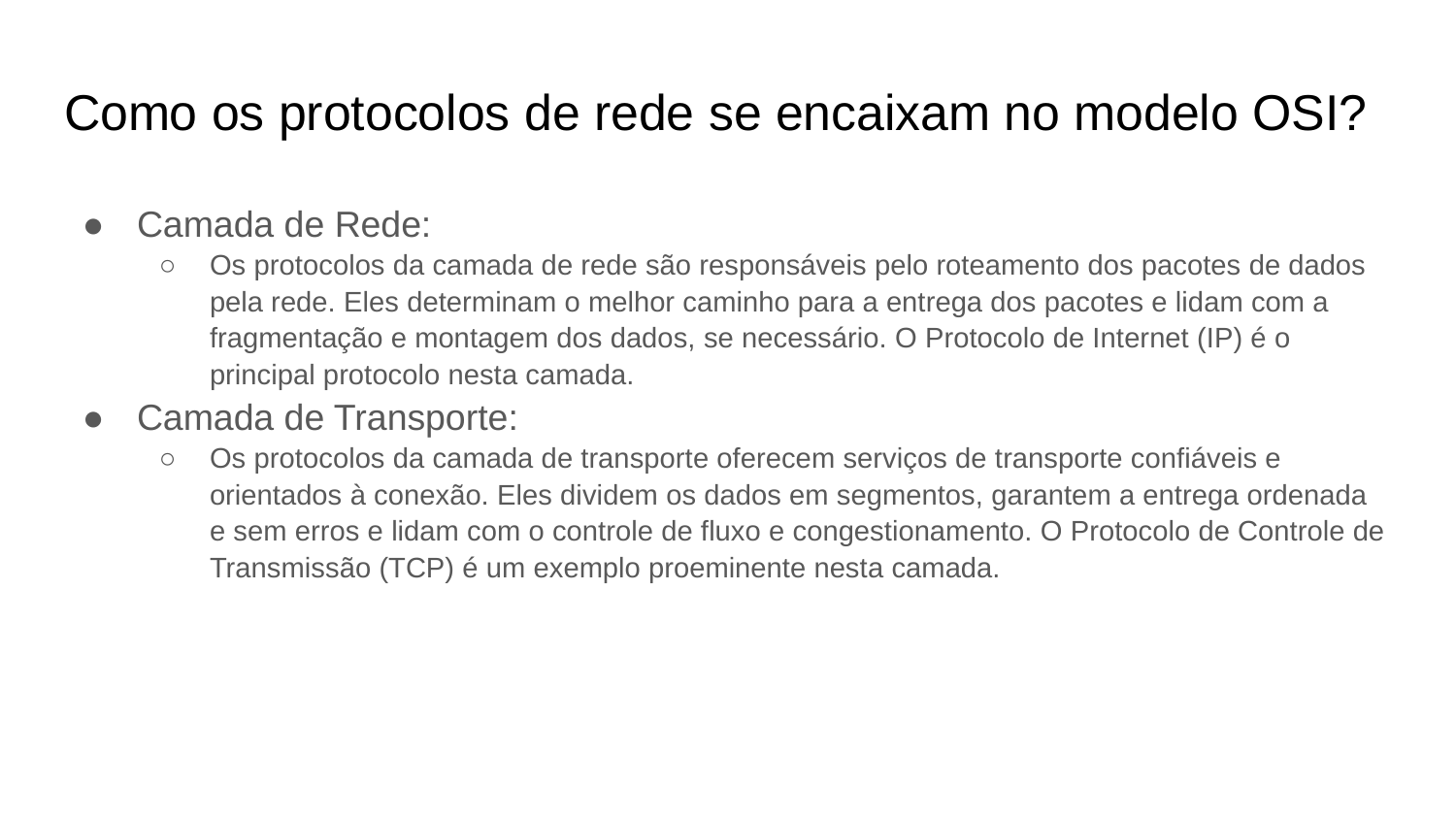

# Como os protocolos de rede se encaixam no modelo OSI?
Camada de Rede:
Os protocolos da camada de rede são responsáveis pelo roteamento dos pacotes de dados pela rede. Eles determinam o melhor caminho para a entrega dos pacotes e lidam com a fragmentação e montagem dos dados, se necessário. O Protocolo de Internet (IP) é o principal protocolo nesta camada.
Camada de Transporte:
Os protocolos da camada de transporte oferecem serviços de transporte confiáveis e orientados à conexão. Eles dividem os dados em segmentos, garantem a entrega ordenada e sem erros e lidam com o controle de fluxo e congestionamento. O Protocolo de Controle de Transmissão (TCP) é um exemplo proeminente nesta camada.